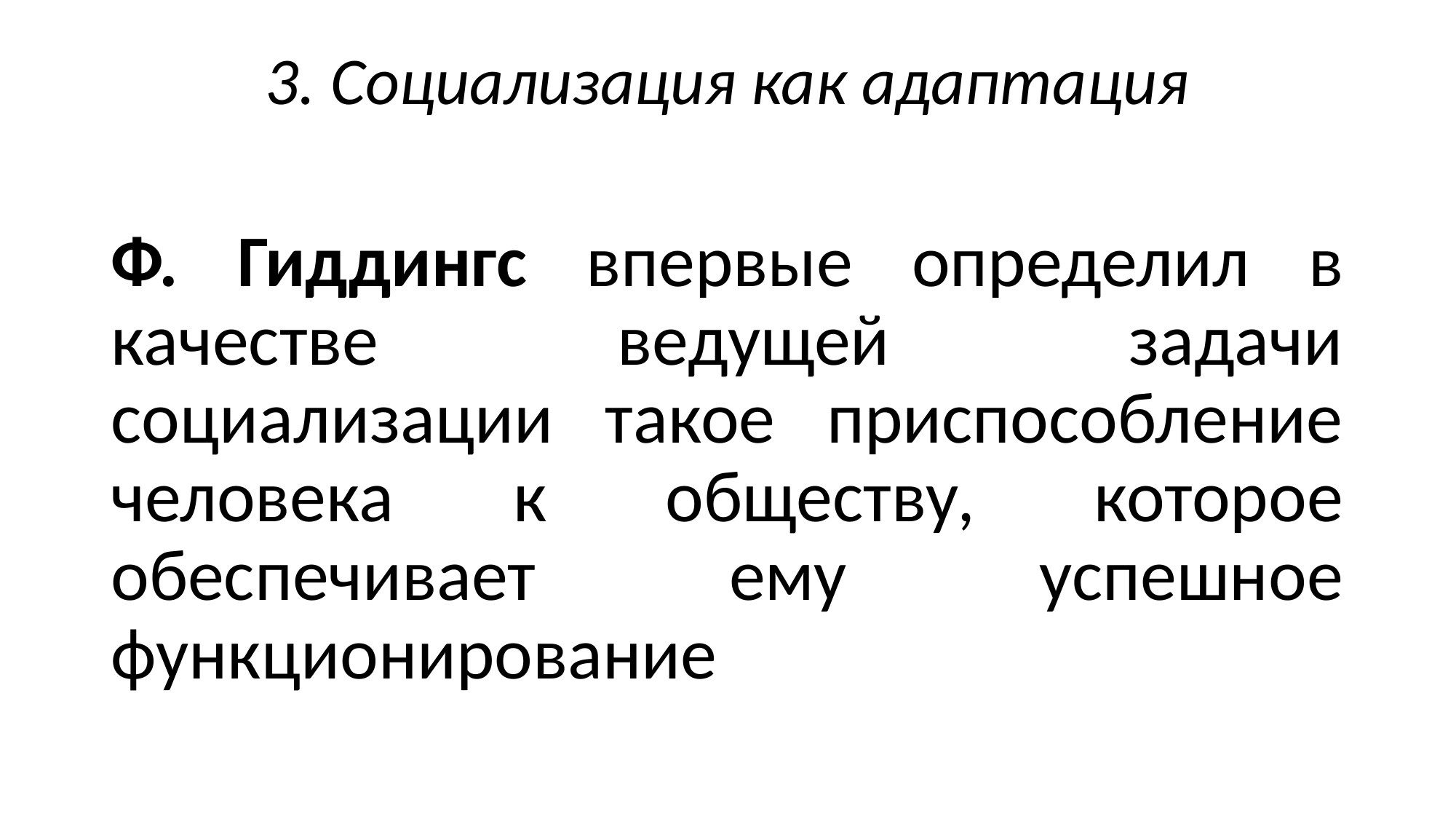

# 3. Социализация как адаптация
Ф. Гиддингс впервые определил в качестве ведущей задачи социализации такое приспособление человека к обществу, которое обеспечивает ему успешное функционирование